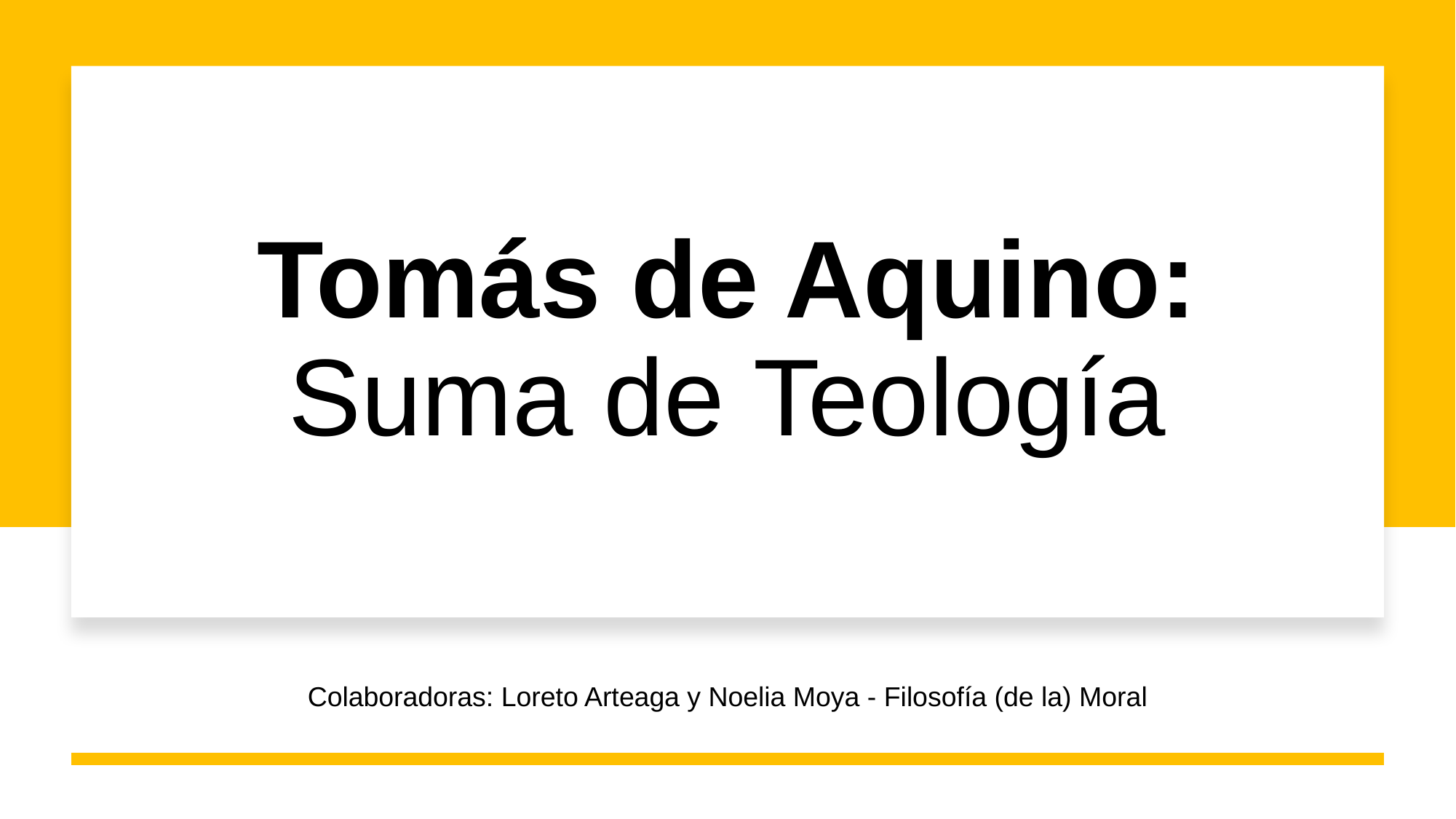

# Tomás de Aquino: Suma de Teología
Colaboradoras: Loreto Arteaga y Noelia Moya - Filosofía (de la) Moral